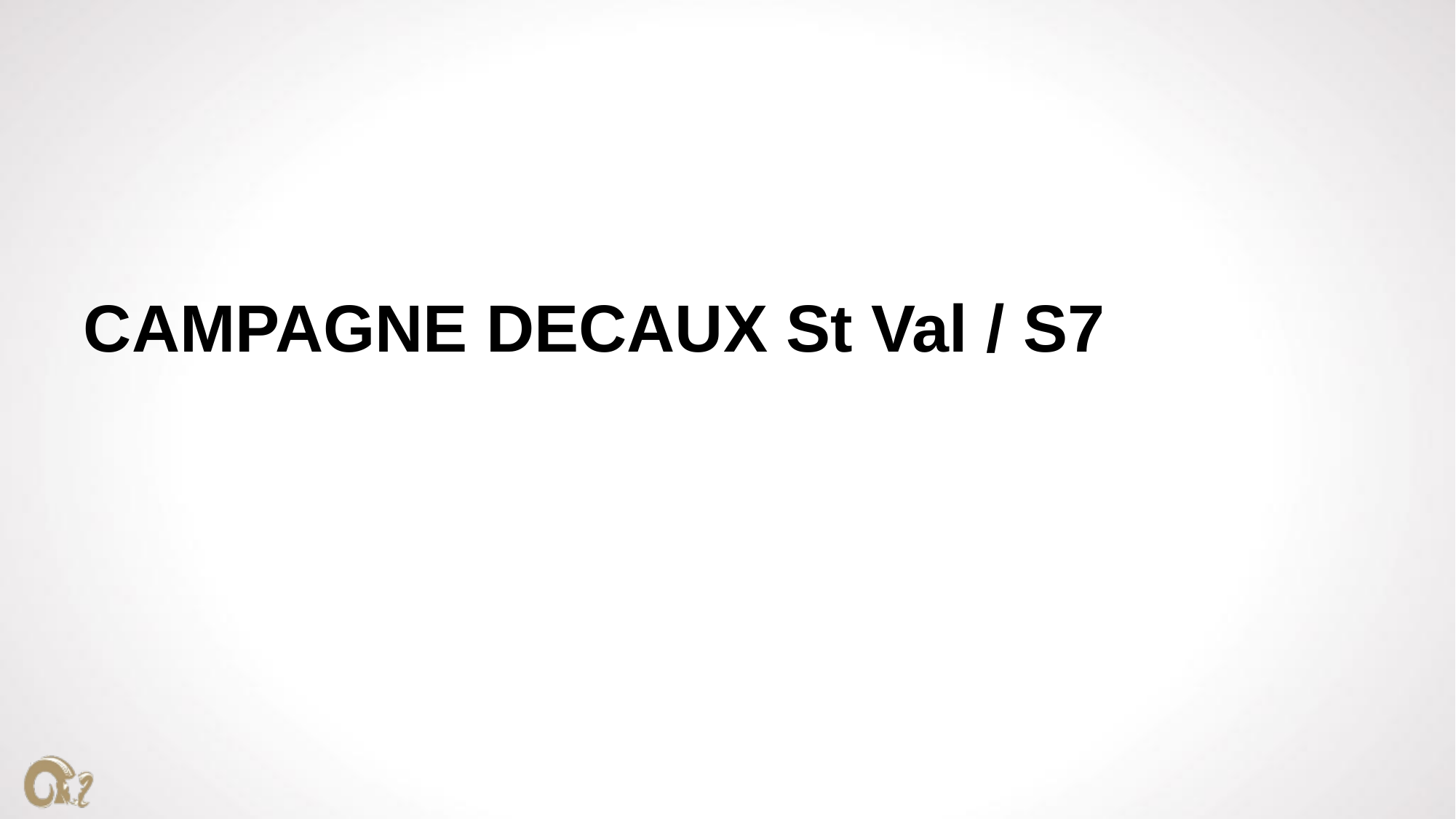

# CAMPAGNE DECAUX St Val / S7